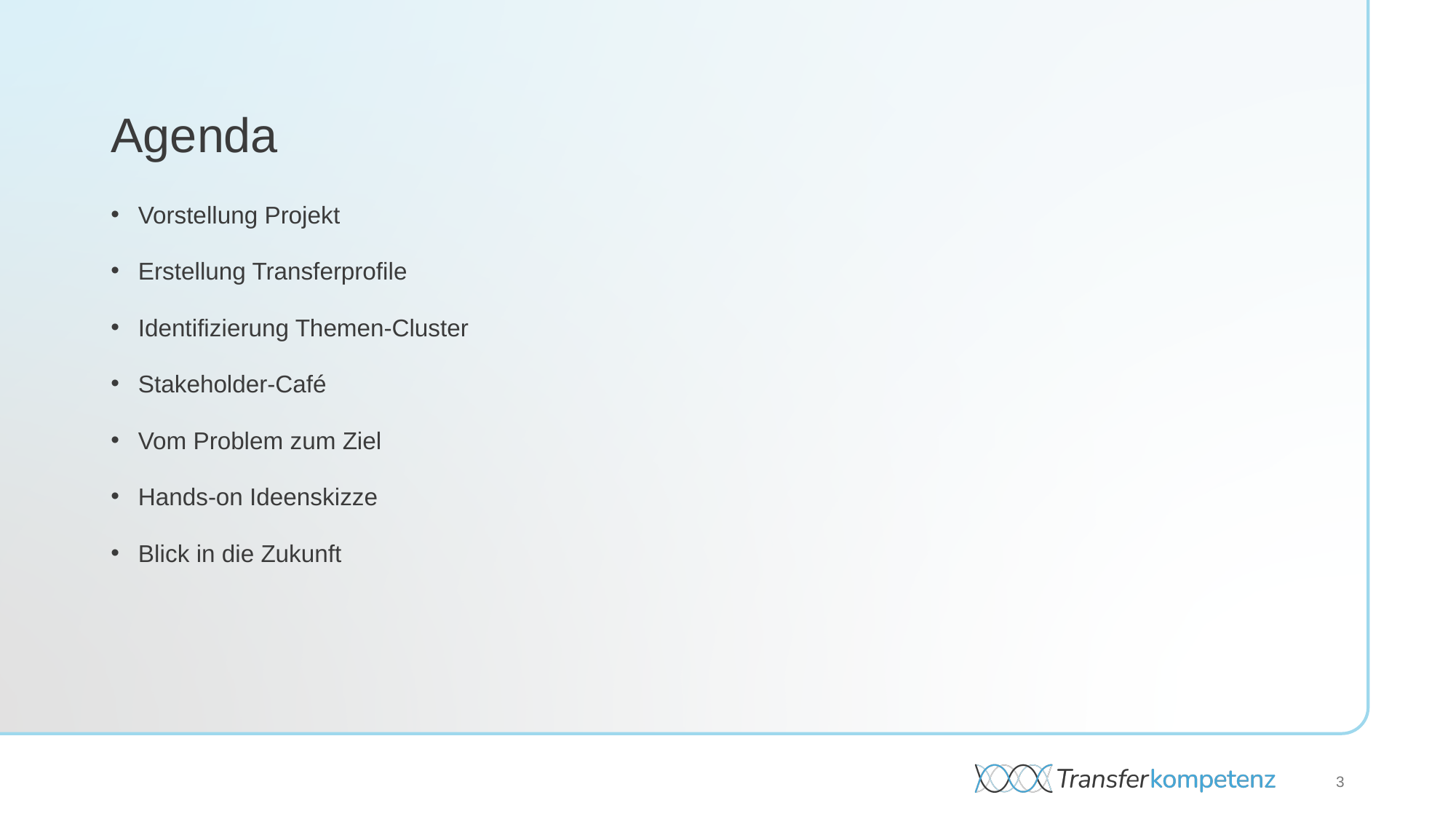

# Agenda
Vorstellung Projekt
Erstellung Transferprofile​
Identifizierung Themen-Cluster​
Stakeholder-Café​
Vom Problem zum Ziel ​
Hands-on Ideenskizze ​
Blick in die Zukunft​
3